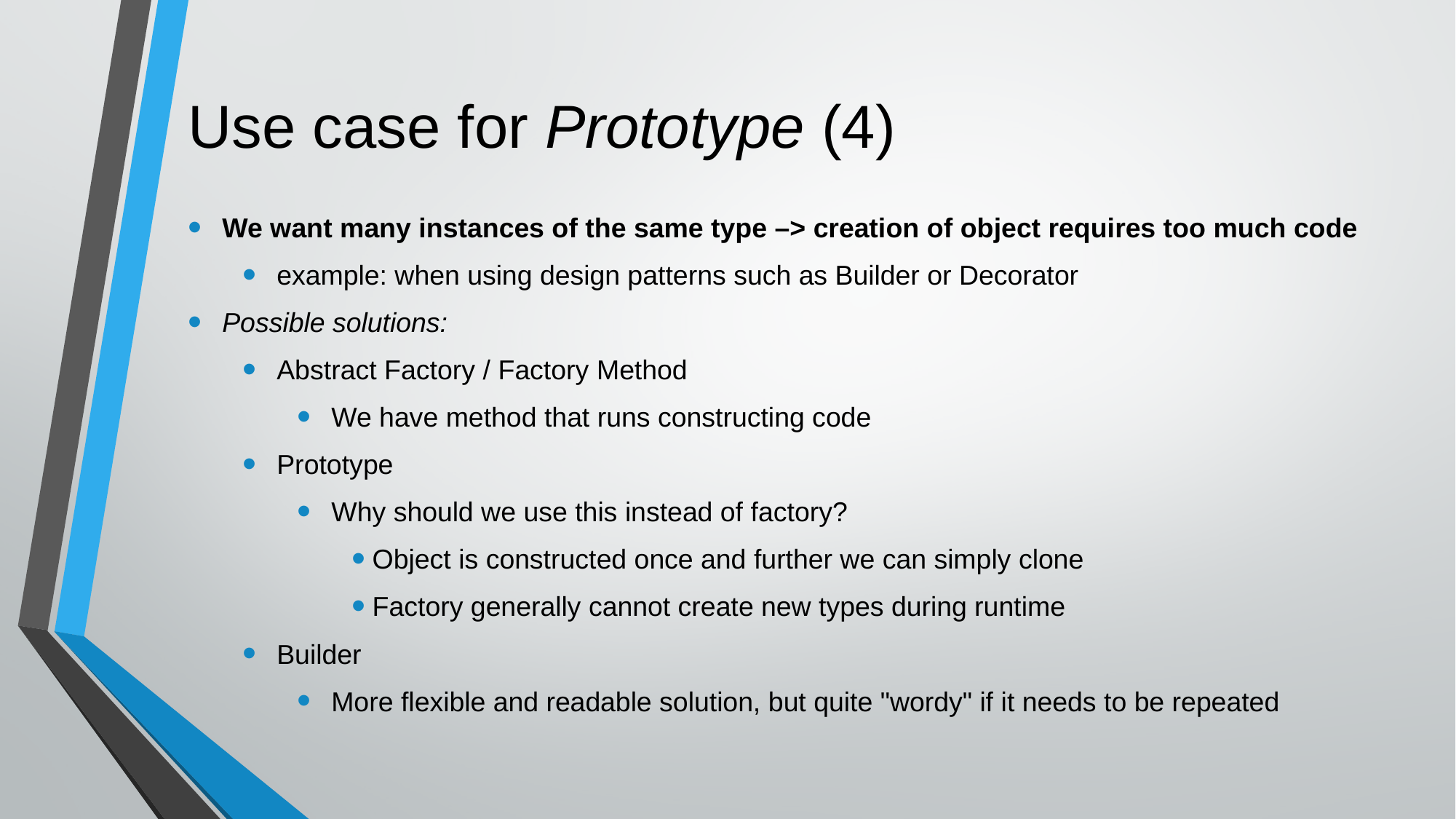

# Use case for Prototype (4)
We want many instances of the same type –> creation of object requires too much code
example: when using design patterns such as Builder or Decorator
Possible solutions:
Abstract Factory / Factory Method
We have method that runs constructing code
Prototype
Why should we use this instead of factory?
Object is constructed once and further we can simply clone
Factory generally cannot create new types during runtime
Builder
More flexible and readable solution, but quite "wordy" if it needs to be repeated